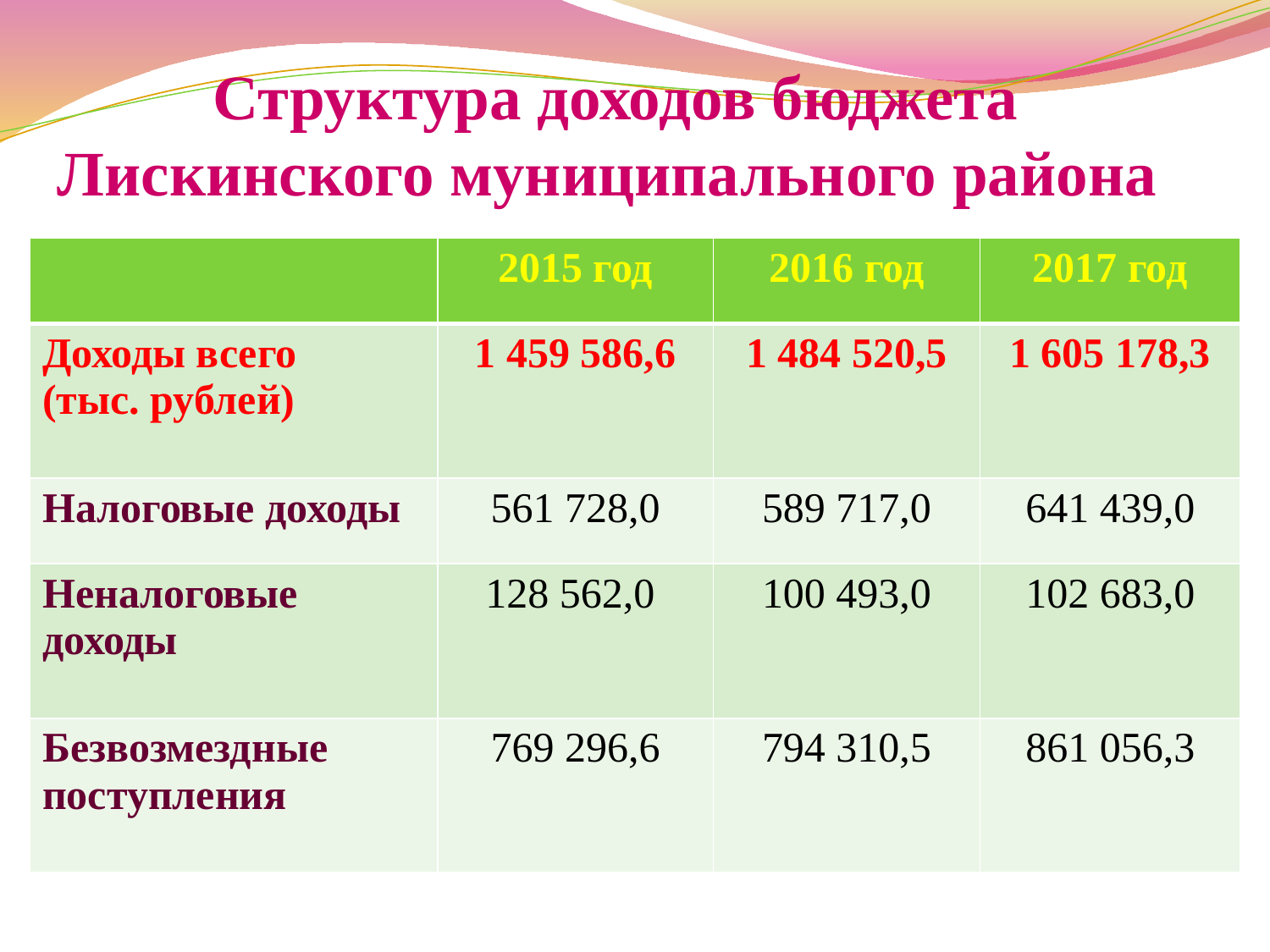

# Структура доходов бюджета Лискинского муниципального района
|  | 2015 год | 2016 год | 2017 год |
| --- | --- | --- | --- |
| Доходы всего (тыс. рублей) | 1 459 586,6 | 1 484 520,5 | 1 605 178,3 |
| Налоговые доходы | 561 728,0 | 589 717,0 | 641 439,0 |
| Неналоговые доходы | 128 562,0 | 100 493,0 | 102 683,0 |
| Безвозмездные поступления | 769 296,6 | 794 310,5 | 861 056,3 |